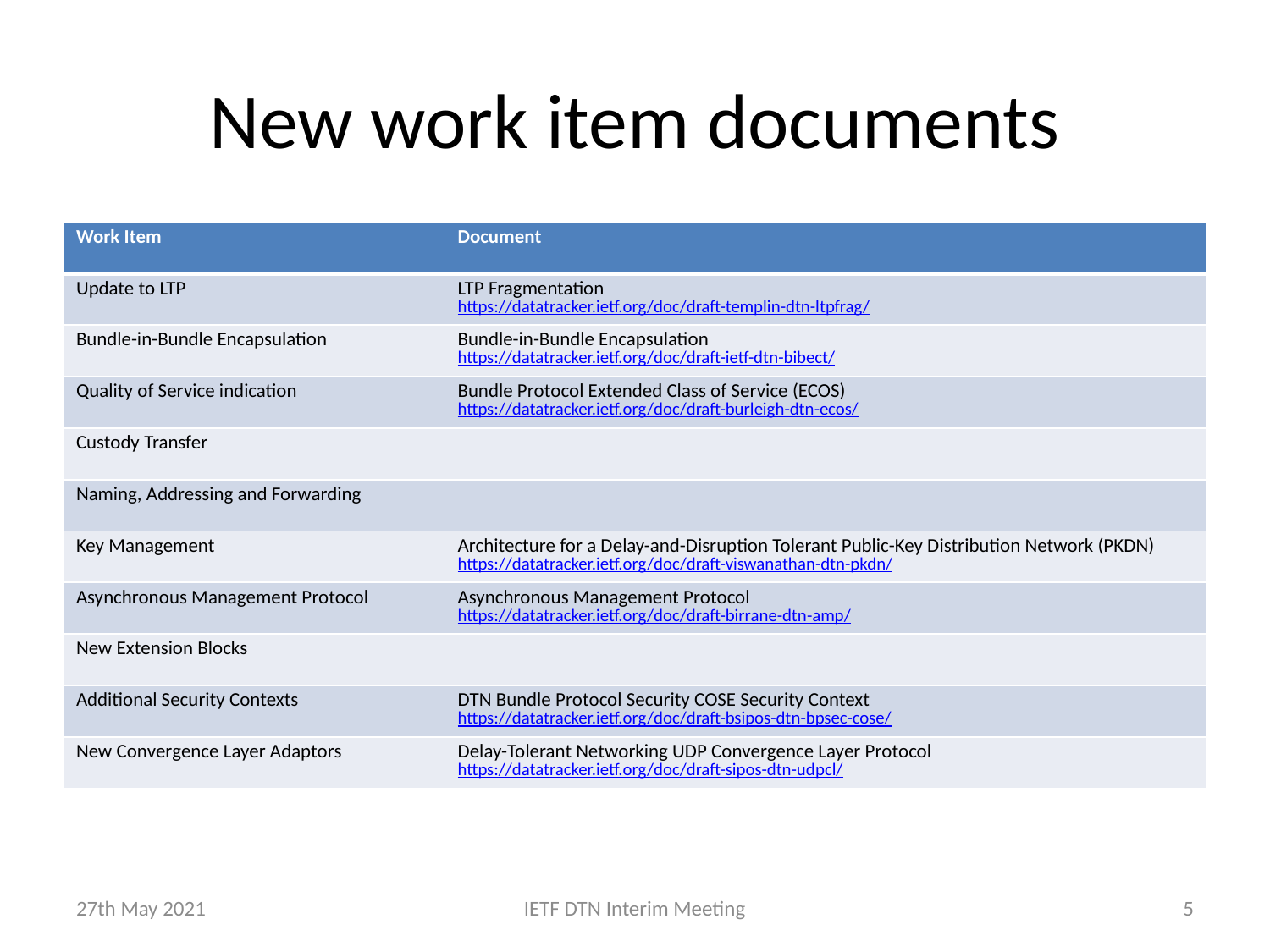

# New work item documents
| Work Item | Document |
| --- | --- |
| Update to LTP | LTP Fragmentation https://datatracker.ietf.org/doc/draft-templin-dtn-ltpfrag/ |
| Bundle-in-Bundle Encapsulation | Bundle-in-Bundle Encapsulation https://datatracker.ietf.org/doc/draft-ietf-dtn-bibect/ |
| Quality of Service indication | Bundle Protocol Extended Class of Service (ECOS) https://datatracker.ietf.org/doc/draft-burleigh-dtn-ecos/ |
| Custody Transfer |  |
| Naming, Addressing and Forwarding |  |
| Key Management | Architecture for a Delay-and-Disruption Tolerant Public-Key Distribution Network (PKDN) https://datatracker.ietf.org/doc/draft-viswanathan-dtn-pkdn/ |
| Asynchronous Management Protocol | Asynchronous Management Protocol https://datatracker.ietf.org/doc/draft-birrane-dtn-amp/ |
| New Extension Blocks |  |
| Additional Security Contexts | DTN Bundle Protocol Security COSE Security Context https://datatracker.ietf.org/doc/draft-bsipos-dtn-bpsec-cose/ |
| New Convergence Layer Adaptors | Delay-Tolerant Networking UDP Convergence Layer Protocol https://datatracker.ietf.org/doc/draft-sipos-dtn-udpcl/ |
27th May 2021
IETF DTN Interim Meeting
5